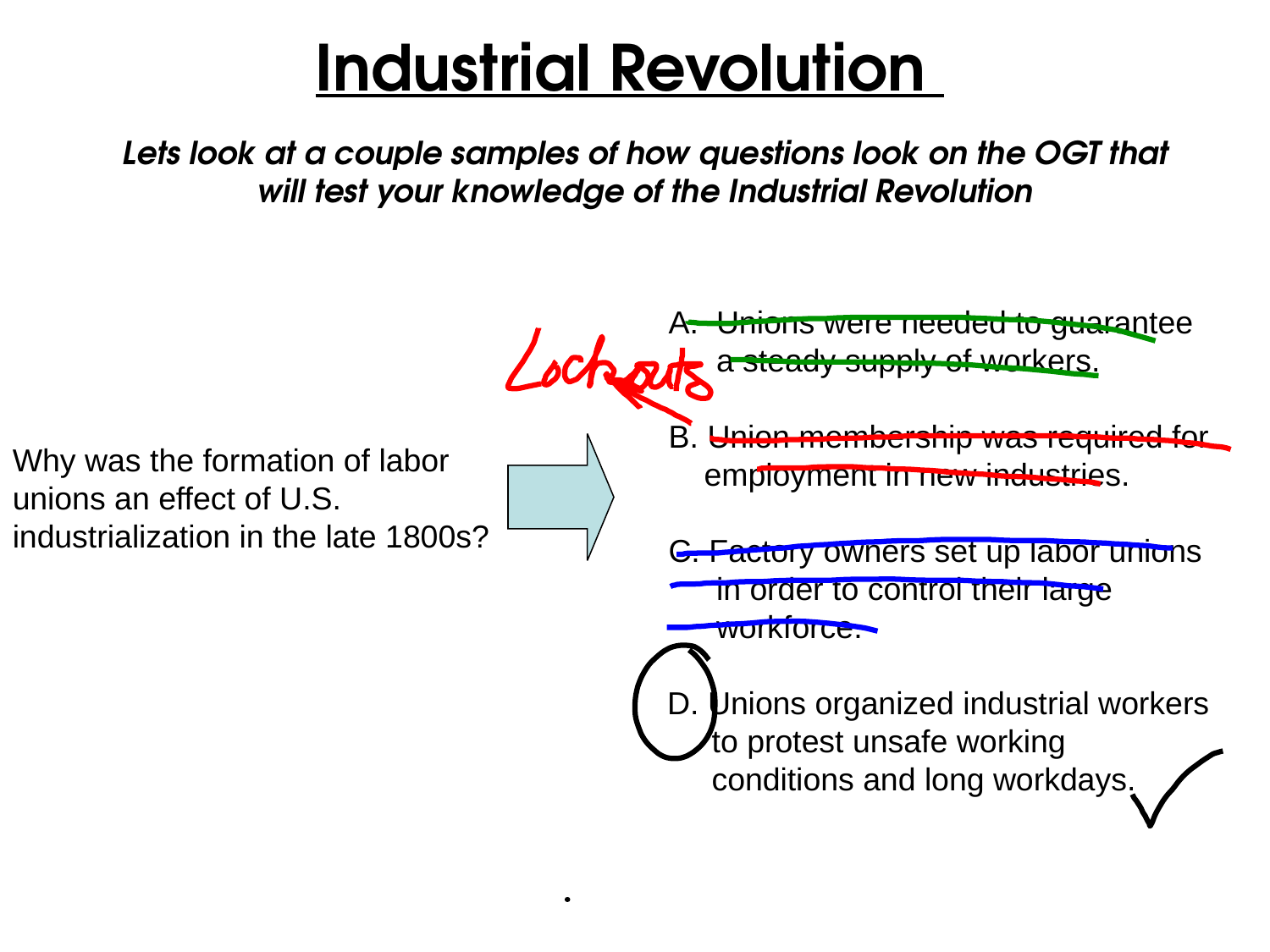

Industrial Revolution
Lets look at a couple samples of how questions look on the OGT that will test your knowledge of the Industrial Revolution

Unions were needed to guarantee a steady supply of workers.

B. Union membership was required for
    employment in new industries.

C. Factory owners set up labor unions in order to control their large workforce.

       D. Unions organized industrial workers
            to protest unsafe working
            conditions and long workdays.

Why was the formation of labor unions an effect of U.S. industrialization in the late 1800s?